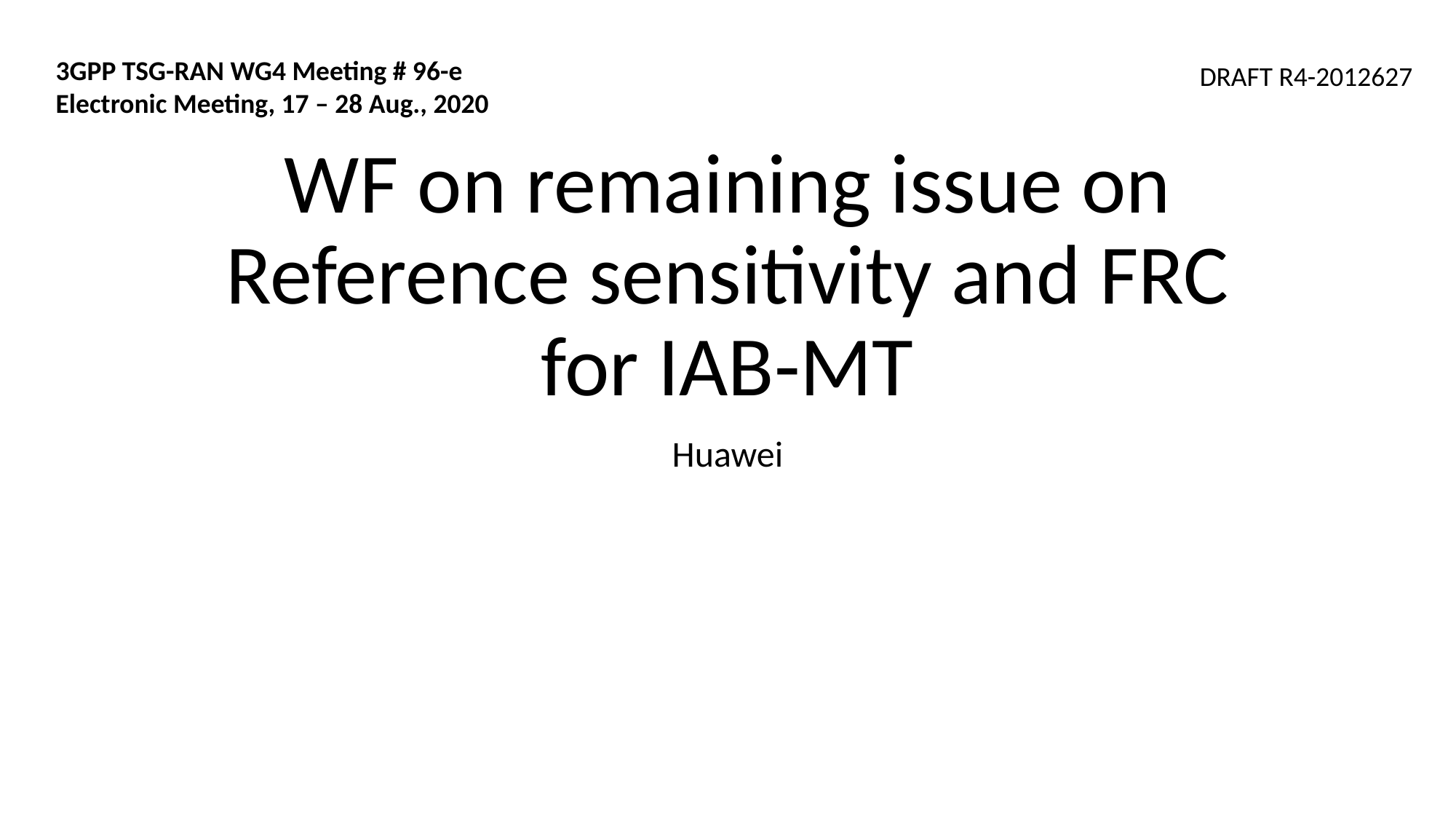

3GPP TSG-RAN WG4 Meeting # 96-e
Electronic Meeting, 17 – 28 Aug., 2020
DRAFT R4-2012627
# WF on remaining issue on Reference sensitivity and FRC for IAB-MT
Huawei